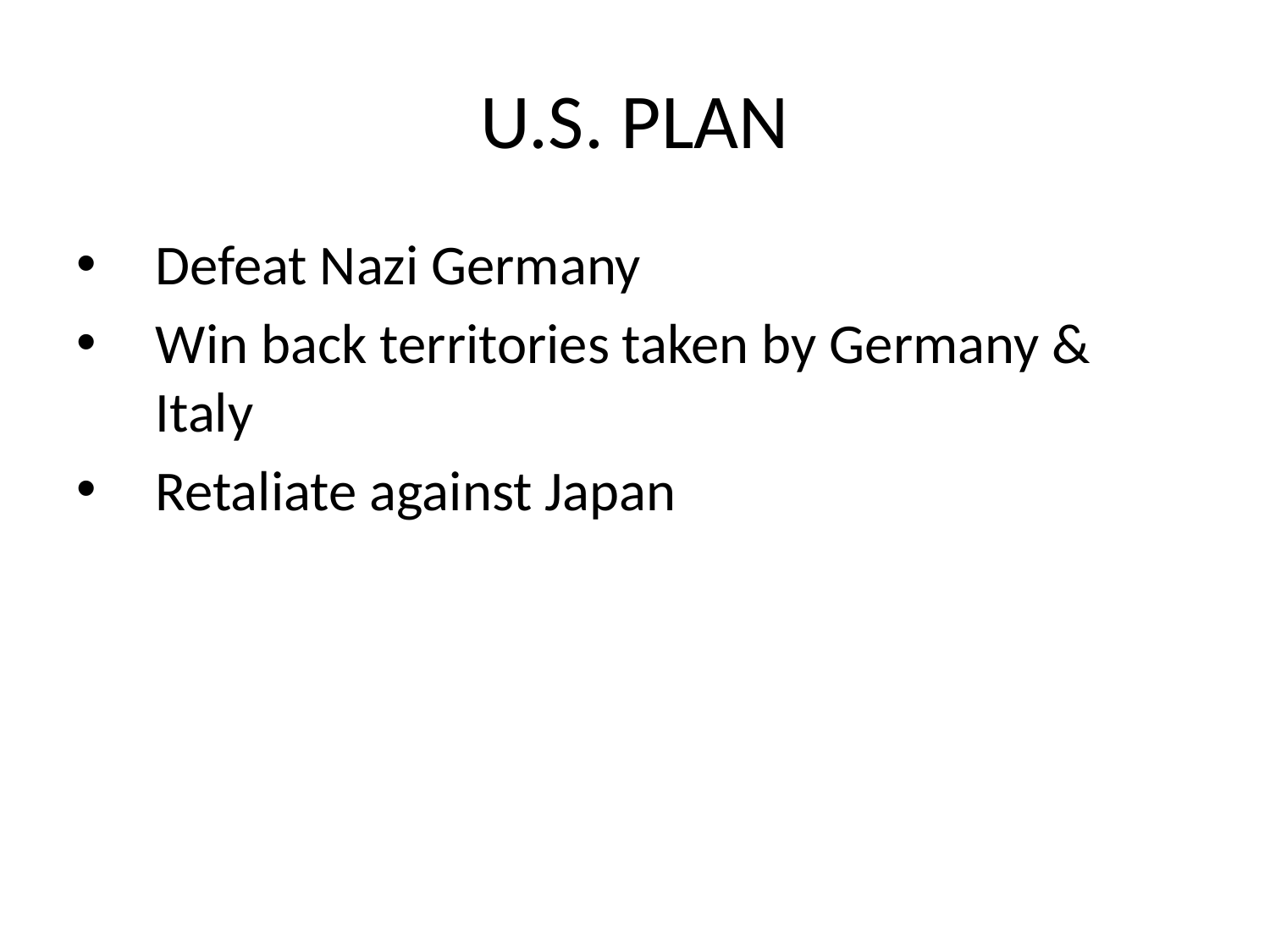

# U.S. PLAN
Defeat Nazi Germany
Win back territories taken by Germany & Italy
Retaliate against Japan